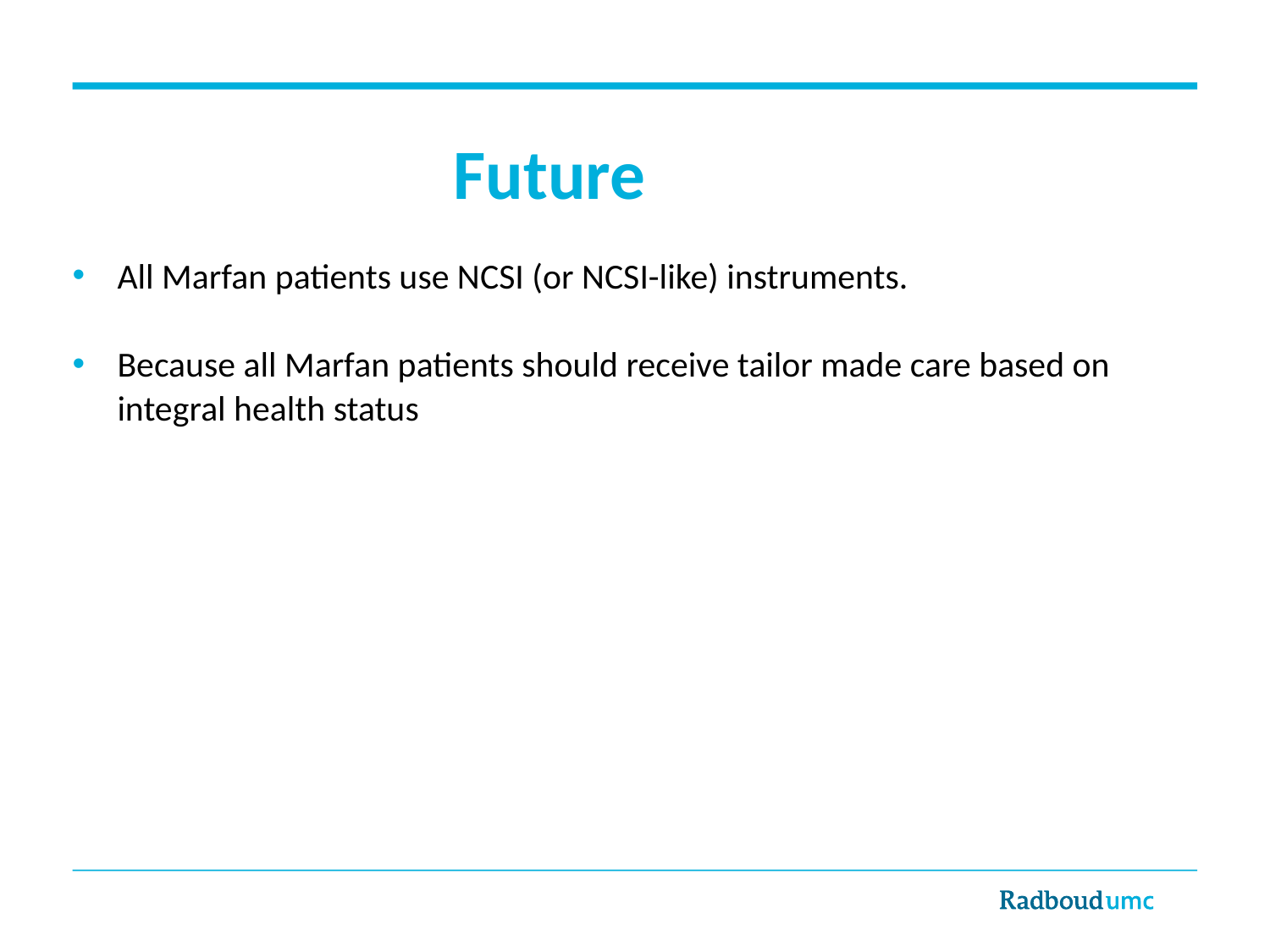

# Future
All Marfan patients use NCSI (or NCSI-like) instruments.

Because all Marfan patients should receive tailor made care based on integral health status